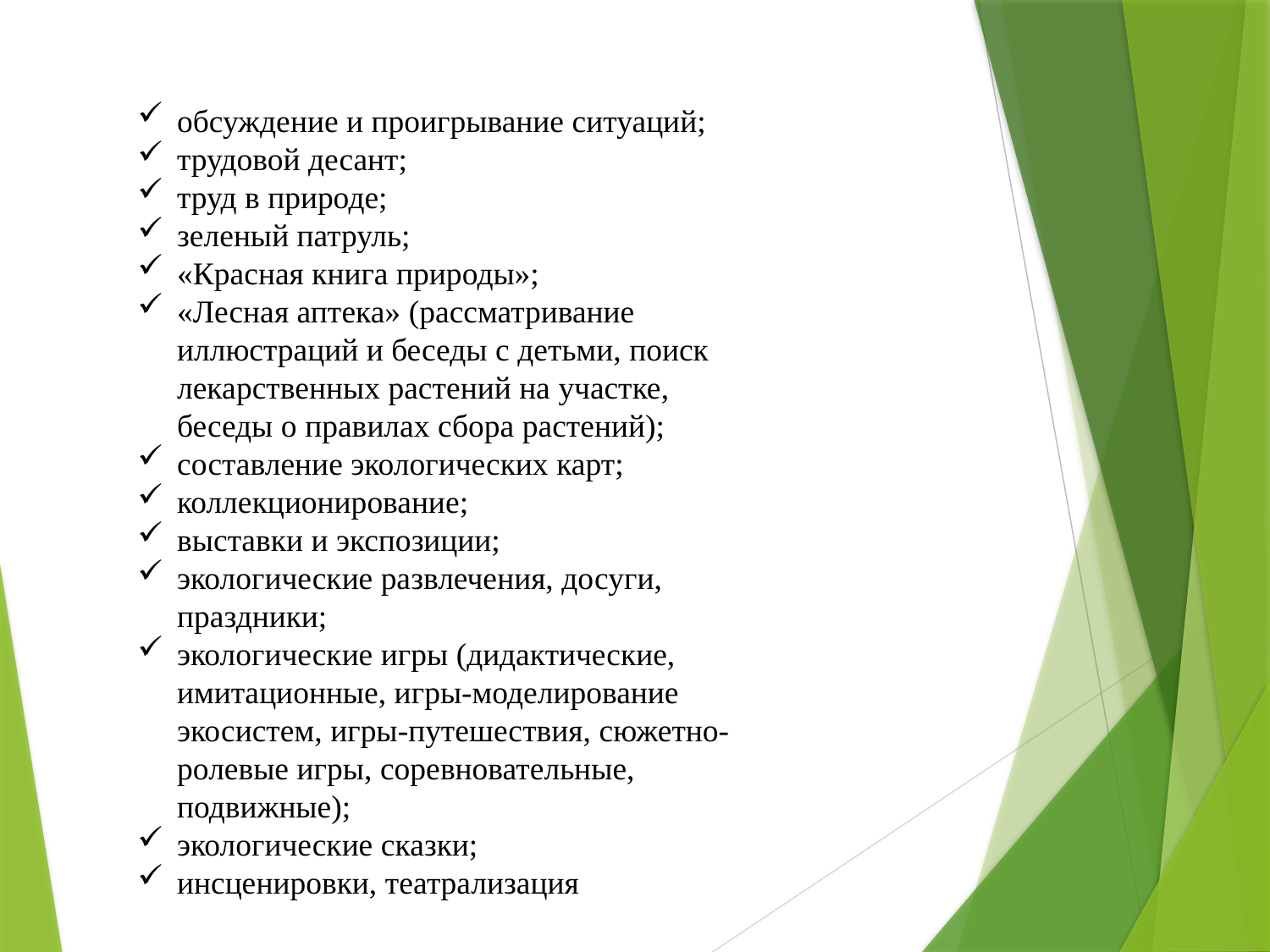

детские проекты;
обсуждение и проигрывание ситуаций;
трудовой десант;
труд в природе;
зеленый патруль;
«Красная книга природы»;
«Лесная аптека» (рассматривание иллюстраций и беседы с детьми, поиск лекарственных растений на участке, беседы о правилах сбора растений);
составление экологических карт;
коллекционирование;
выставки и экспозиции;
экологические развлечения, досуги, праздники;
экологические игры (дидактические, имитационные, игры-моделирование экосистем, игры-путешествия, сюжетно-ролевые игры, соревновательные, подвижные);
экологические сказки;
инсценировки, театрализация